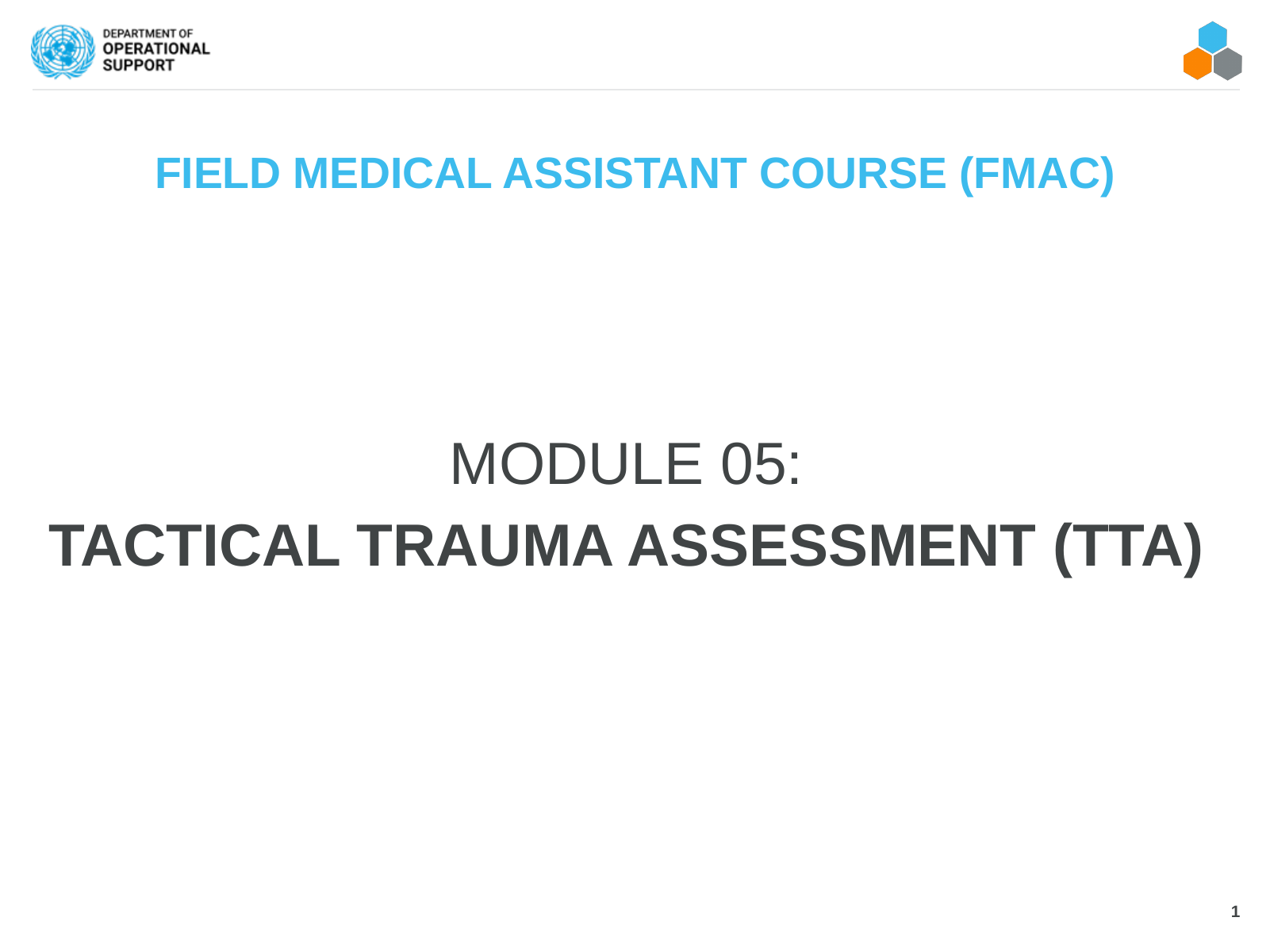

# FIELD MEDICAL ASSISTANT COURSE (FMAC)
MODULE 05:
TACTICAL TRAUMA ASSESSMENT (TTA)